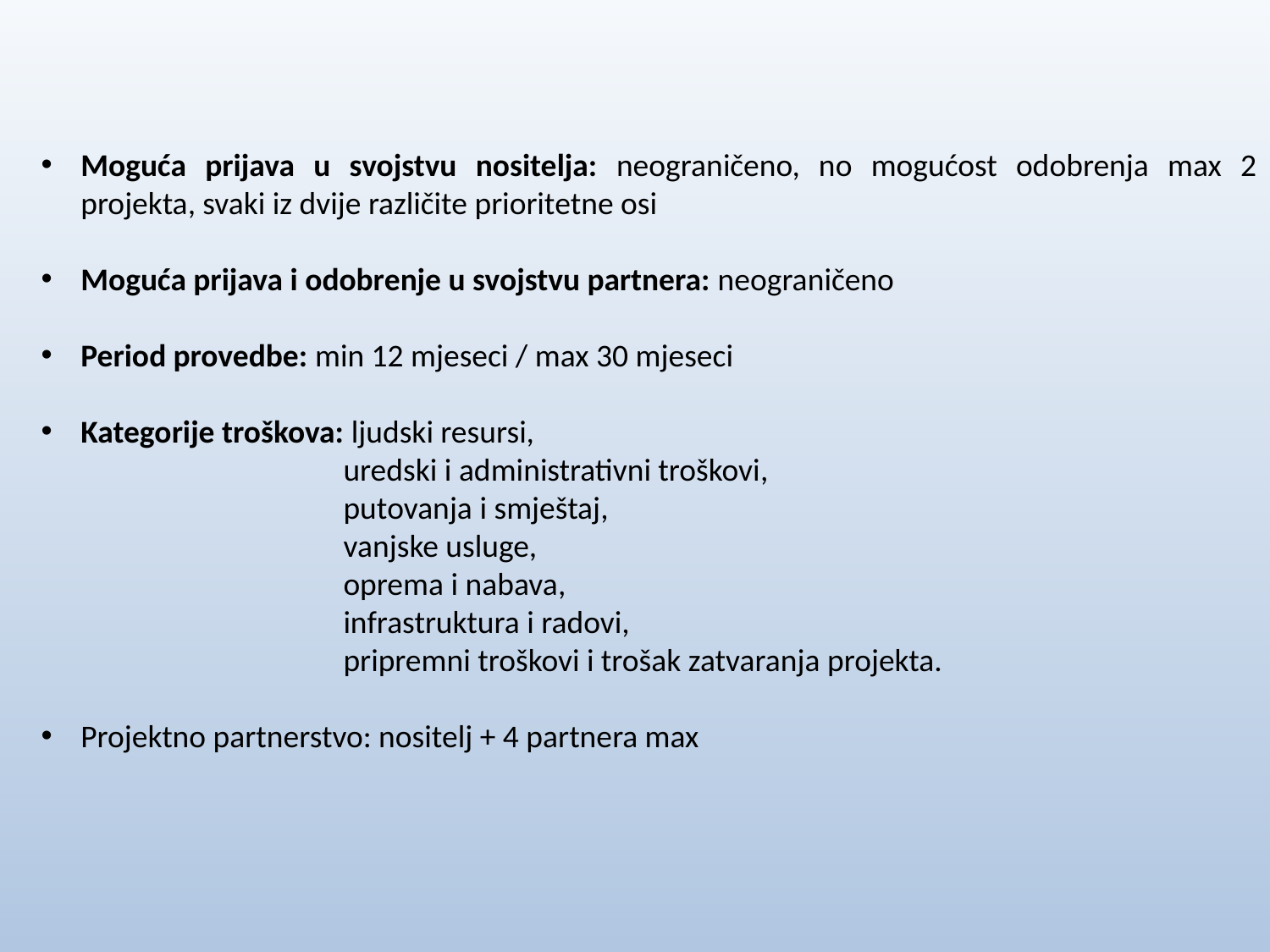

Moguća prijava u svojstvu nositelja: neograničeno, no mogućost odobrenja max 2 projekta, svaki iz dvije različite prioritetne osi

Moguća prijava i odobrenje u svojstvu partnera: neograničeno

Period provedbe: min 12 mjeseci / max 30 mjeseci

Kategorije troškova: ljudski resursi,
                                          uredski i administrativni troškovi,
                                          putovanja i smještaj,
                                          vanjske usluge,
                                          oprema i nabava,
                                          infrastruktura i radovi,
                                          pripremni troškovi i trošak zatvaranja projekta.

Projektno partnerstvo: nositelj + 4 partnera max